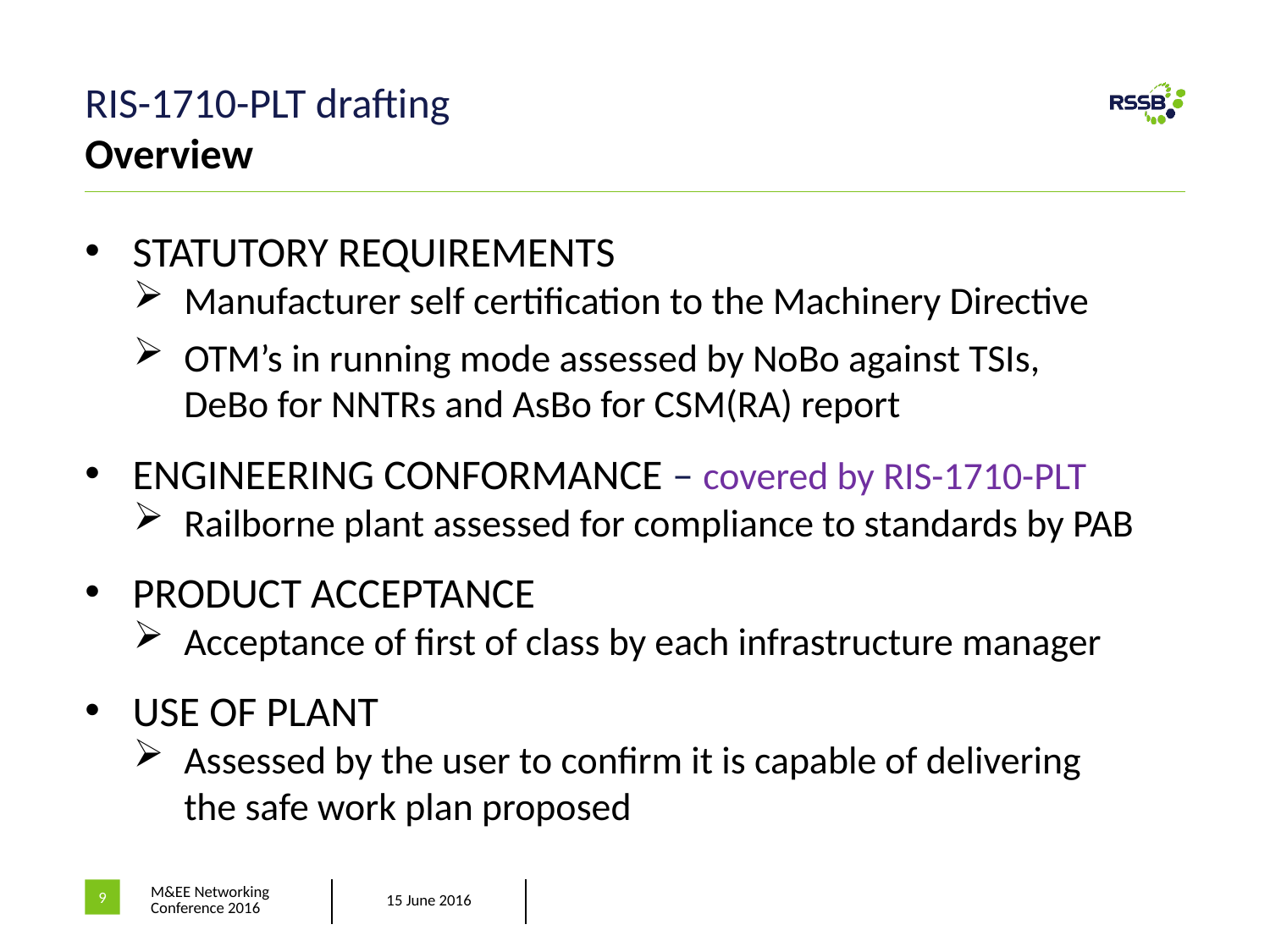

# RIS-1710-PLT drafting Overview
STATUTORY REQUIREMENTS
Manufacturer self certification to the Machinery Directive
OTM’s in running mode assessed by NoBo against TSIs,
DeBo for NNTRs and AsBo for CSM(RA) report
ENGINEERING CONFORMANCE – covered by RIS-1710-PLT
Railborne plant assessed for compliance to standards by PAB
PRODUCT ACCEPTANCE
Acceptance of first of class by each infrastructure manager
USE OF PLANT
Assessed by the user to confirm it is capable of delivering
the safe work plan proposed

9